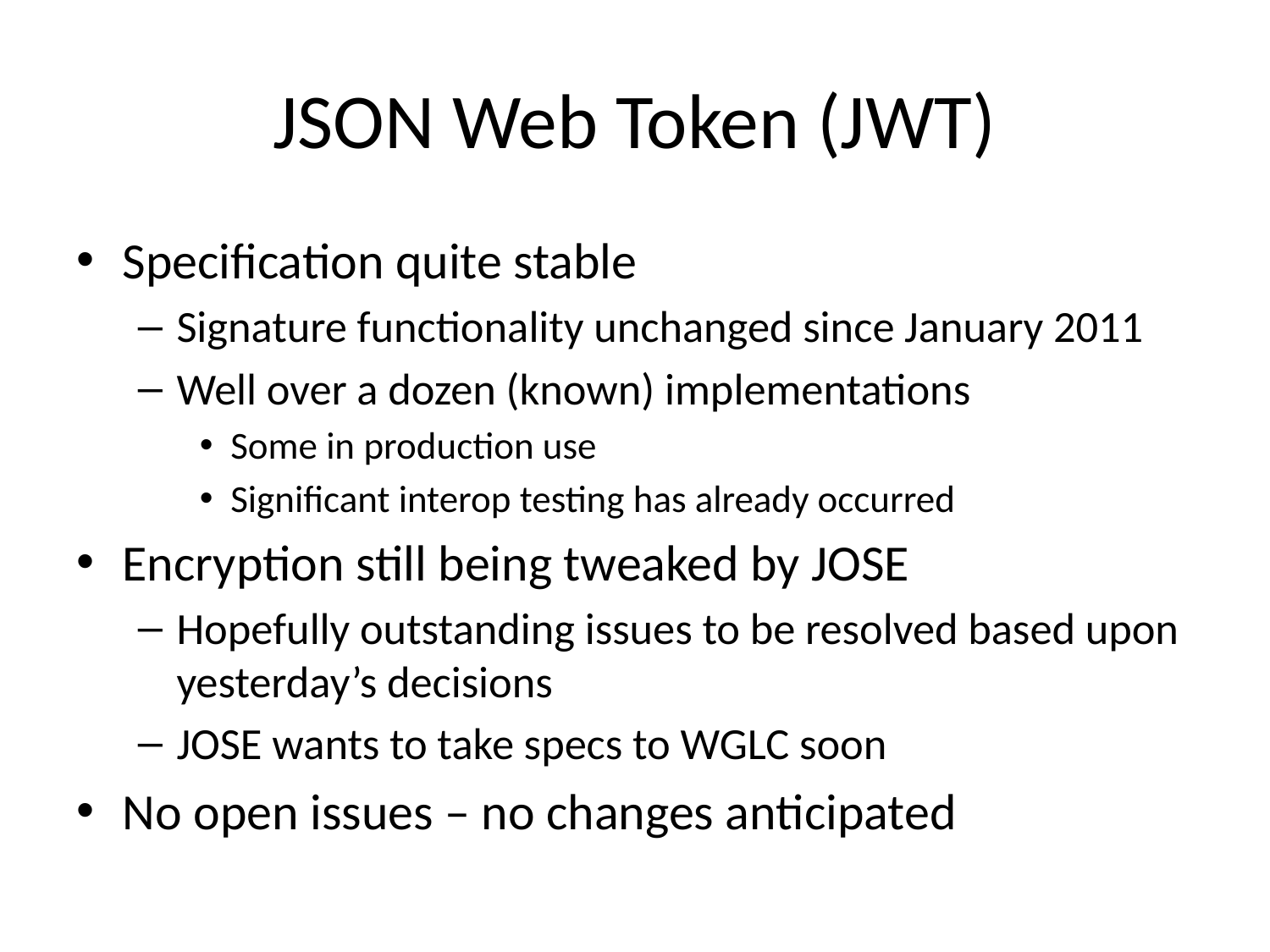

# JSON Web Token (JWT)
Specification quite stable
Signature functionality unchanged since January 2011
Well over a dozen (known) implementations
Some in production use
Significant interop testing has already occurred
Encryption still being tweaked by JOSE
Hopefully outstanding issues to be resolved based upon yesterday’s decisions
JOSE wants to take specs to WGLC soon
No open issues – no changes anticipated